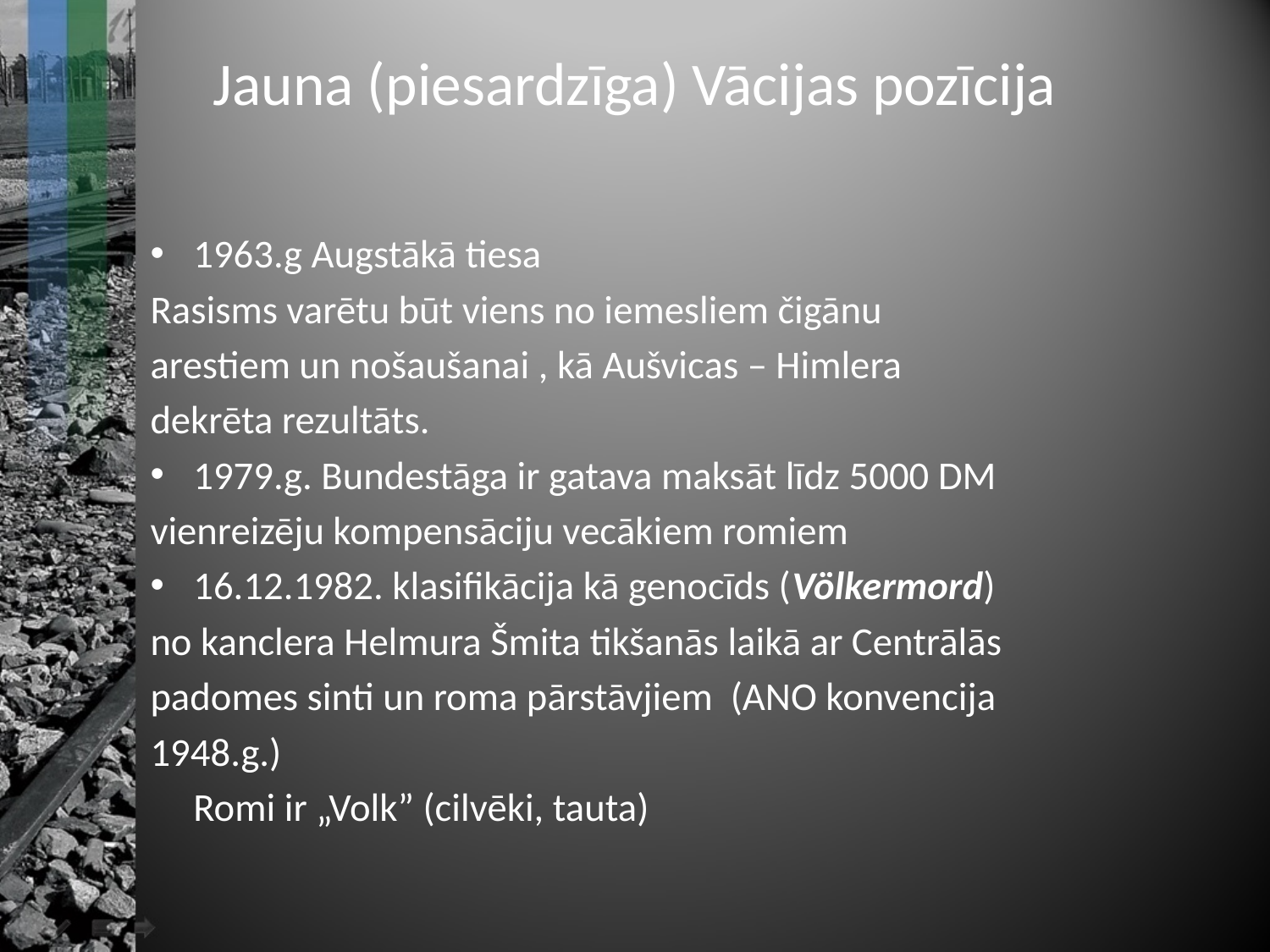

# Jauna (piesardzīga) Vācijas pozīcija
1963.g Augstākā tiesa
Rasisms varētu būt viens no iemesliem čigānu
arestiem un nošaušanai , kā Aušvicas – Himlera
dekrēta rezultāts.
1979.g. Bundestāga ir gatava maksāt līdz 5000 DM
vienreizēju kompensāciju vecākiem romiem
16.12.1982. klasifikācija kā genocīds (Völkermord)
no kanclera Helmura Šmita tikšanās laikā ar Centrālās
padomes sinti un roma pārstāvjiem  (ANO konvencija
1948.g.)
	Romi ir „Volk” (cilvēki, tauta)